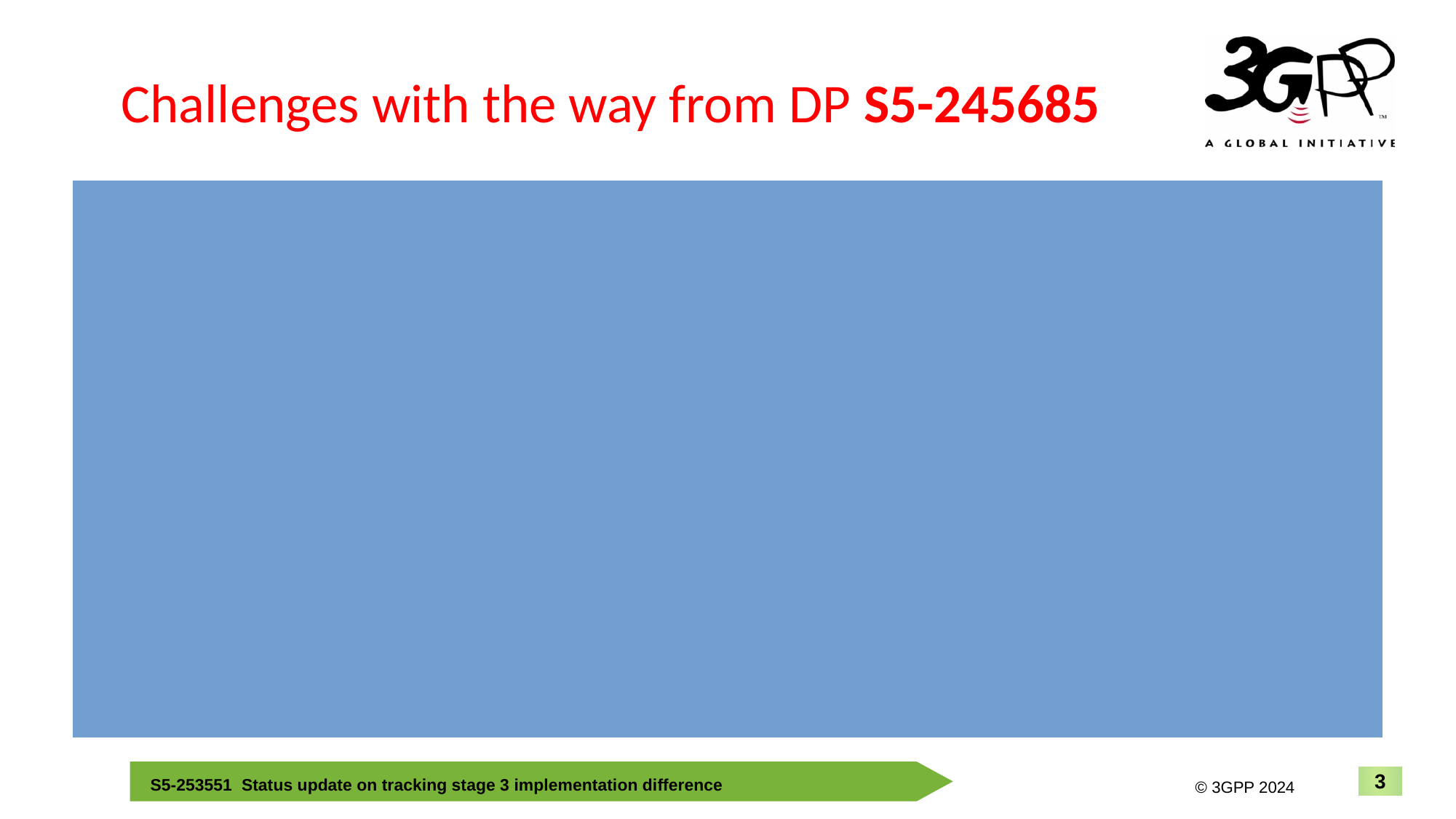

# Challenges with the way from DP S5-245685
In practice, it seems to be difficult to get consistent MR title for different reasons (CR Author is too busy to follow the MR title rule, meeting schedule is too tight, etc.)
CR summary information is limited in the MR title, it’s difficult to get key information to compare the difference between YANG and YAML
Sometimes stage2 change is in a different CR
More importantly, the stage 2 specification is not included in the MR title analysis
Not leverage the advanced capability of LLM